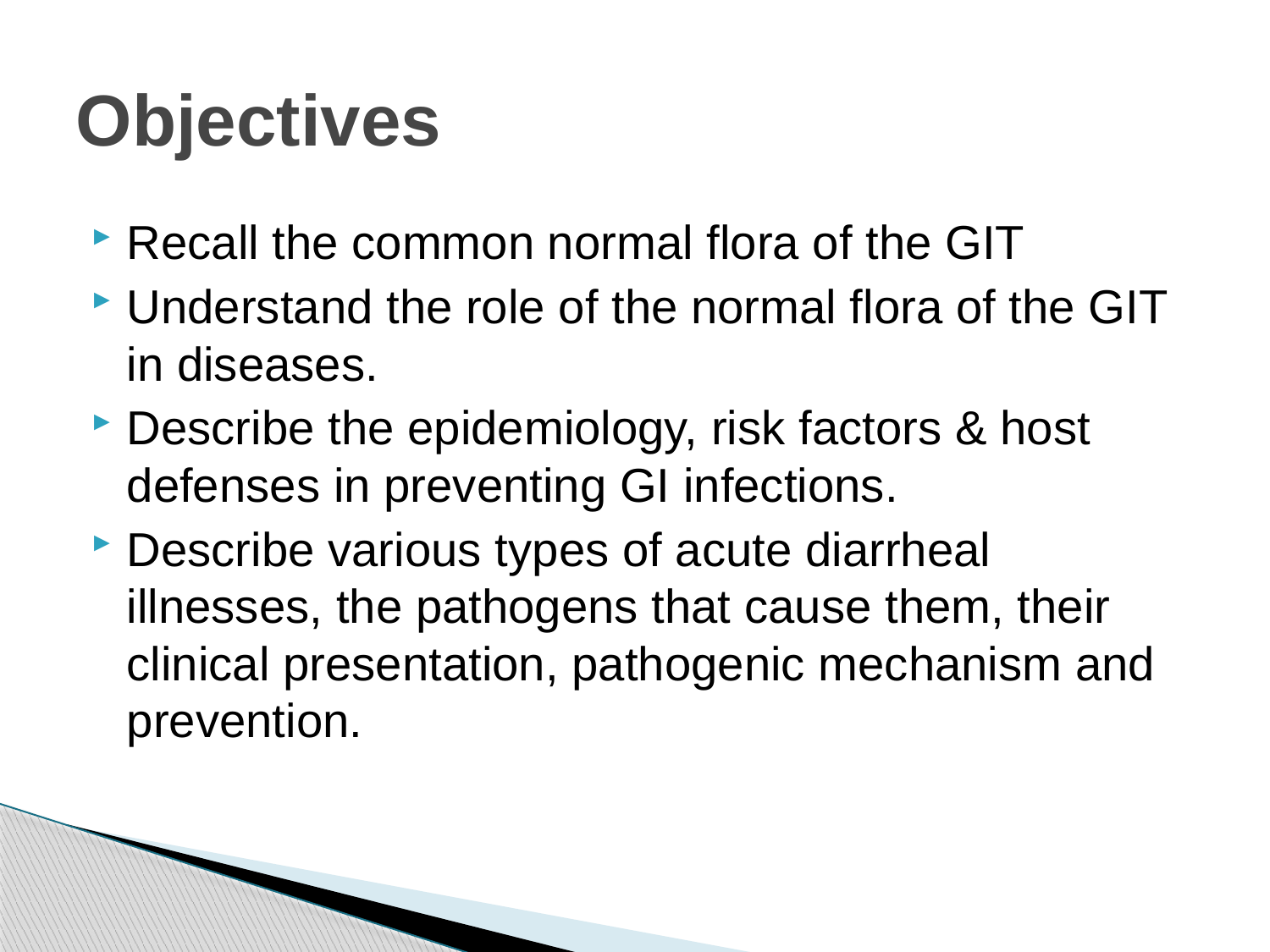

# Objectives
Recall the common normal flora of the GIT
Understand the role of the normal flora of the GIT in diseases.
Describe the epidemiology, risk factors & host defenses in preventing GI infections.
Describe various types of acute diarrheal illnesses, the pathogens that cause them, their clinical presentation, pathogenic mechanism and prevention.